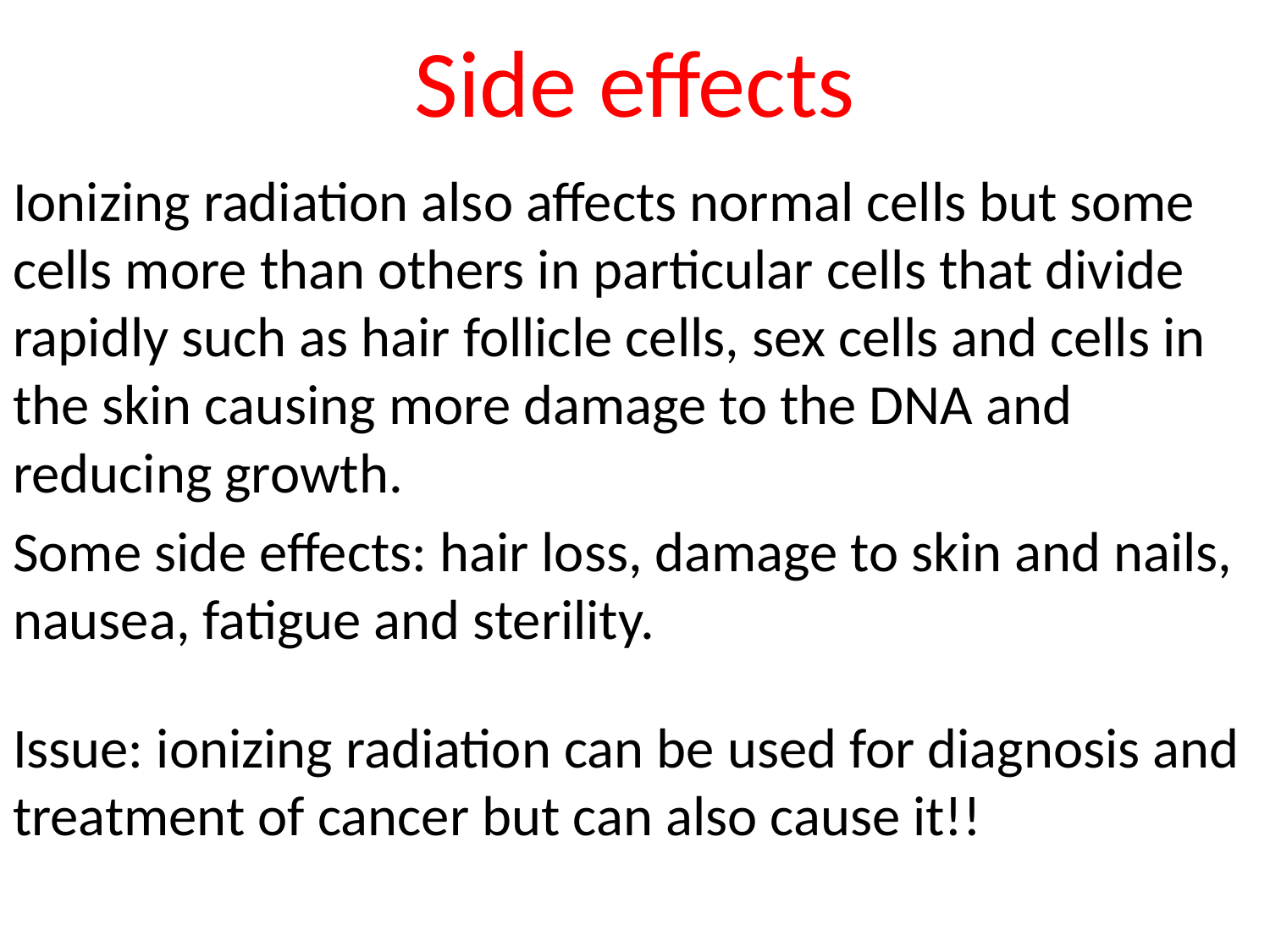

# Side effects
Ionizing radiation also affects normal cells but some cells more than others in particular cells that divide rapidly such as hair follicle cells, sex cells and cells in the skin causing more damage to the DNA and reducing growth.
Some side effects: hair loss, damage to skin and nails, nausea, fatigue and sterility.

Issue: ionizing radiation can be used for diagnosis and treatment of cancer but can also cause it!!